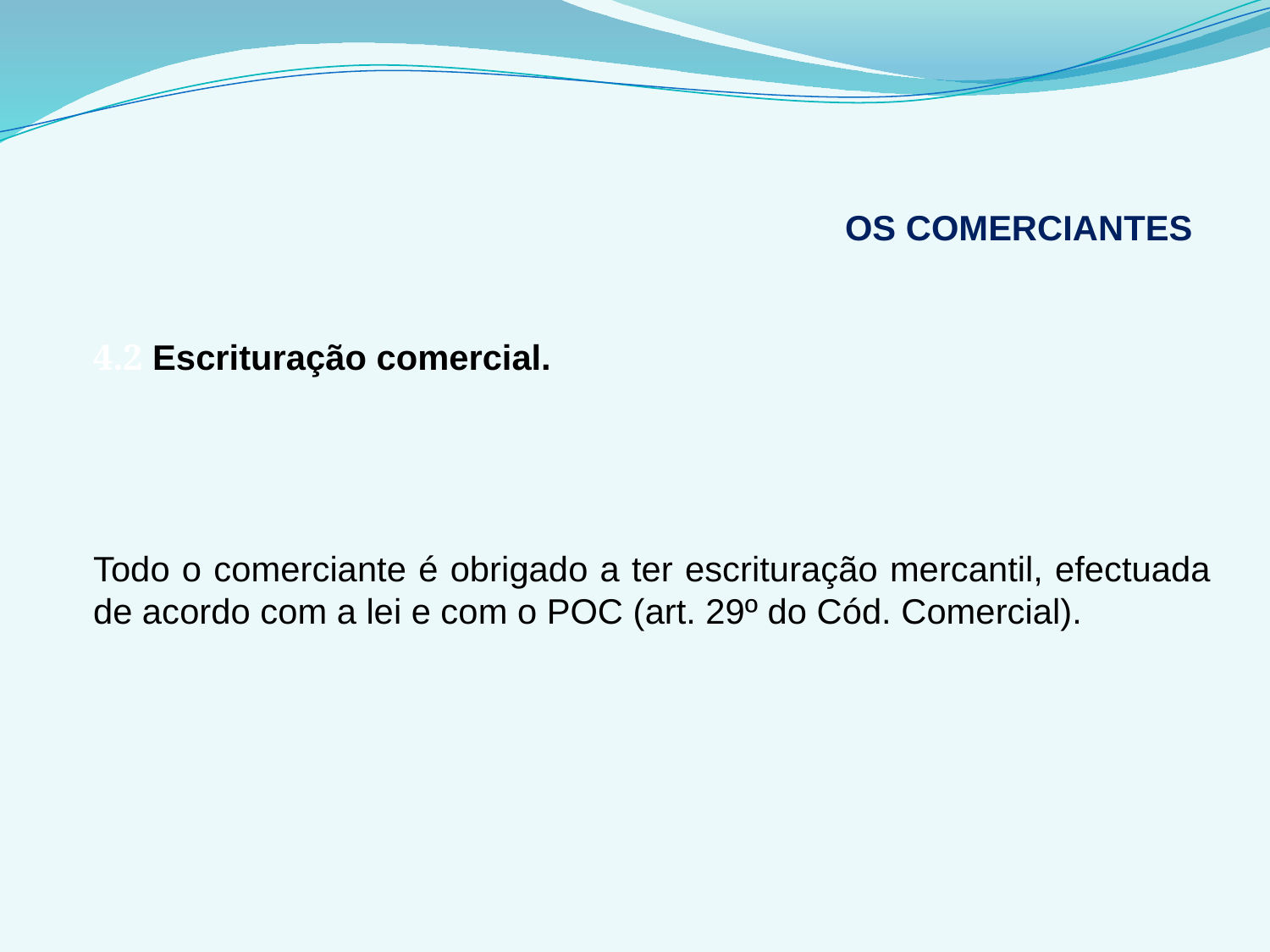

# OS COMERCIANTES

4.2 Escrituração comercial.

Todo o comerciante é obrigado a ter escrituração mercantil, efectuada de acordo com a lei e com o POC (art. 29º do Cód. Comercial).